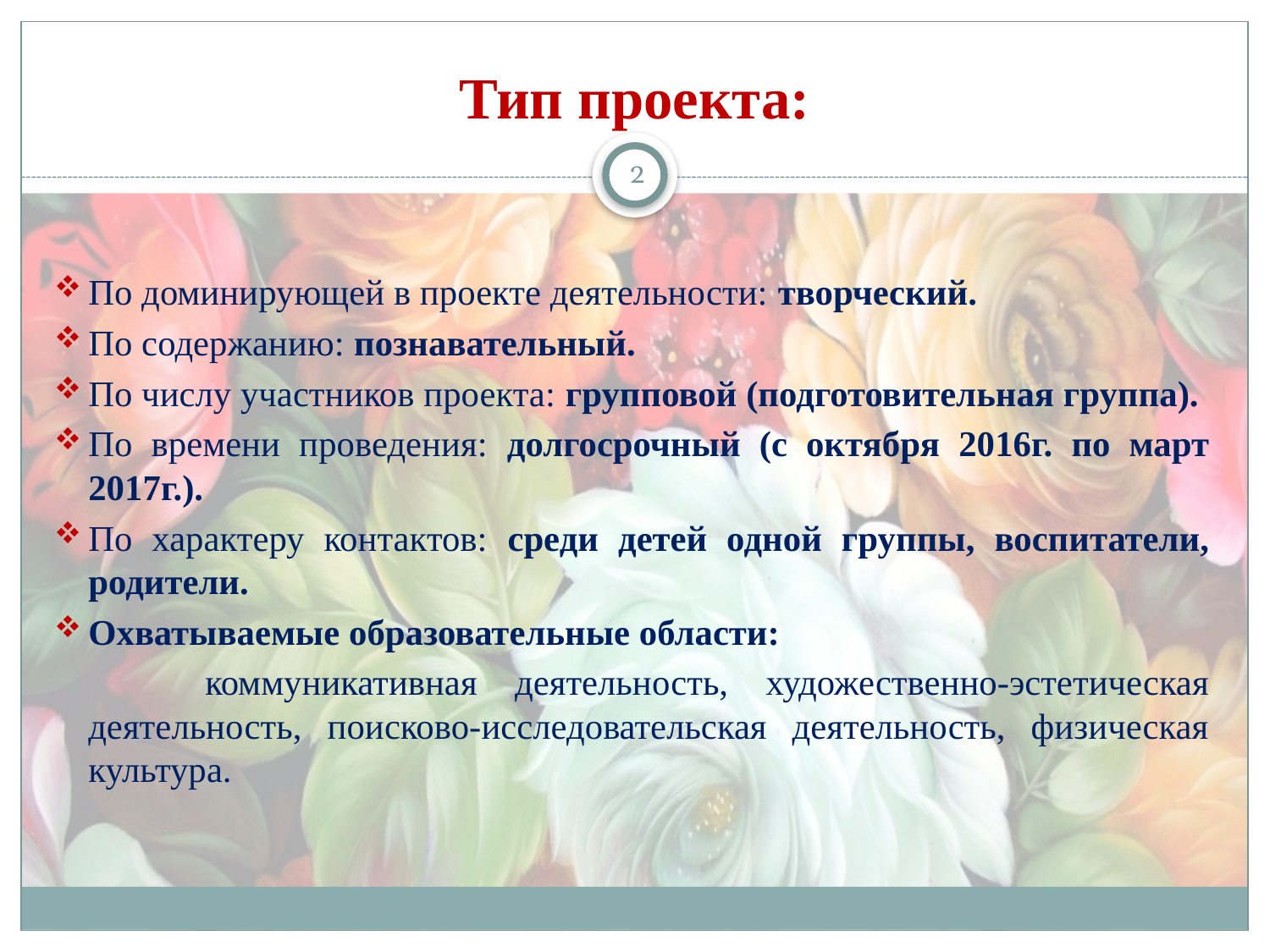

# Тип проекта:
2

По доминирующей в проекте деятельности: творческий.
По содержанию: познавательный.
По числу участников проекта: групповой (подготовительная группа).
По времени проведения: долгосрочный (с октября 2016г. по март 2017г.).
По характеру контактов: среди детей одной группы, воспитатели, родители.
Охватываемые образовательные области:
    коммуникативная деятельность, художественно-эстетическая деятельность, поисково-исследовательская деятельность, физическая культура.